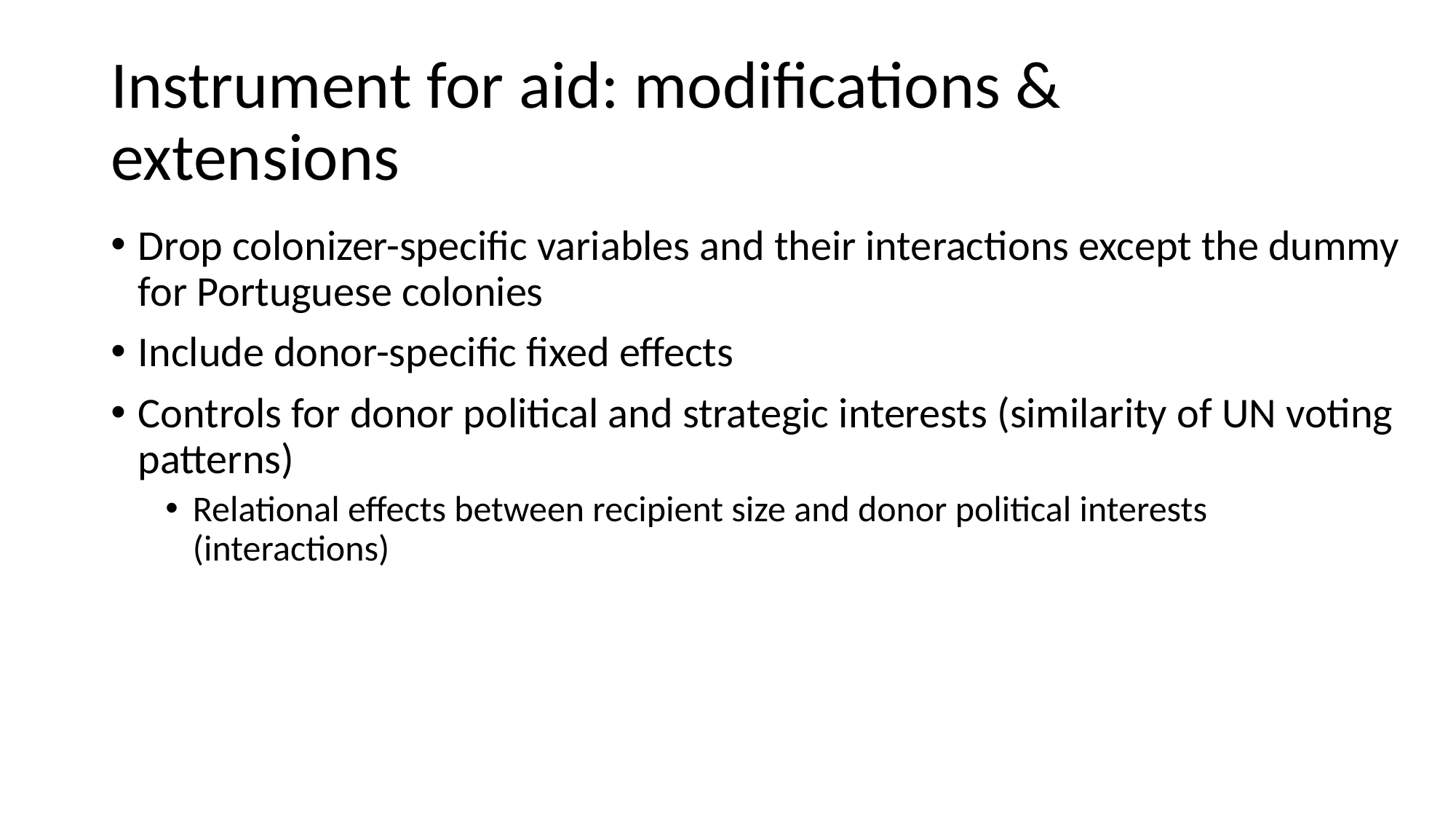

# Instrument for aid: modifications & extensions
Drop colonizer-specific variables and their interactions except the dummy for Portuguese colonies
Include donor-specific fixed effects
Controls for donor political and strategic interests (similarity of UN voting patterns)
Relational effects between recipient size and donor political interests (interactions)